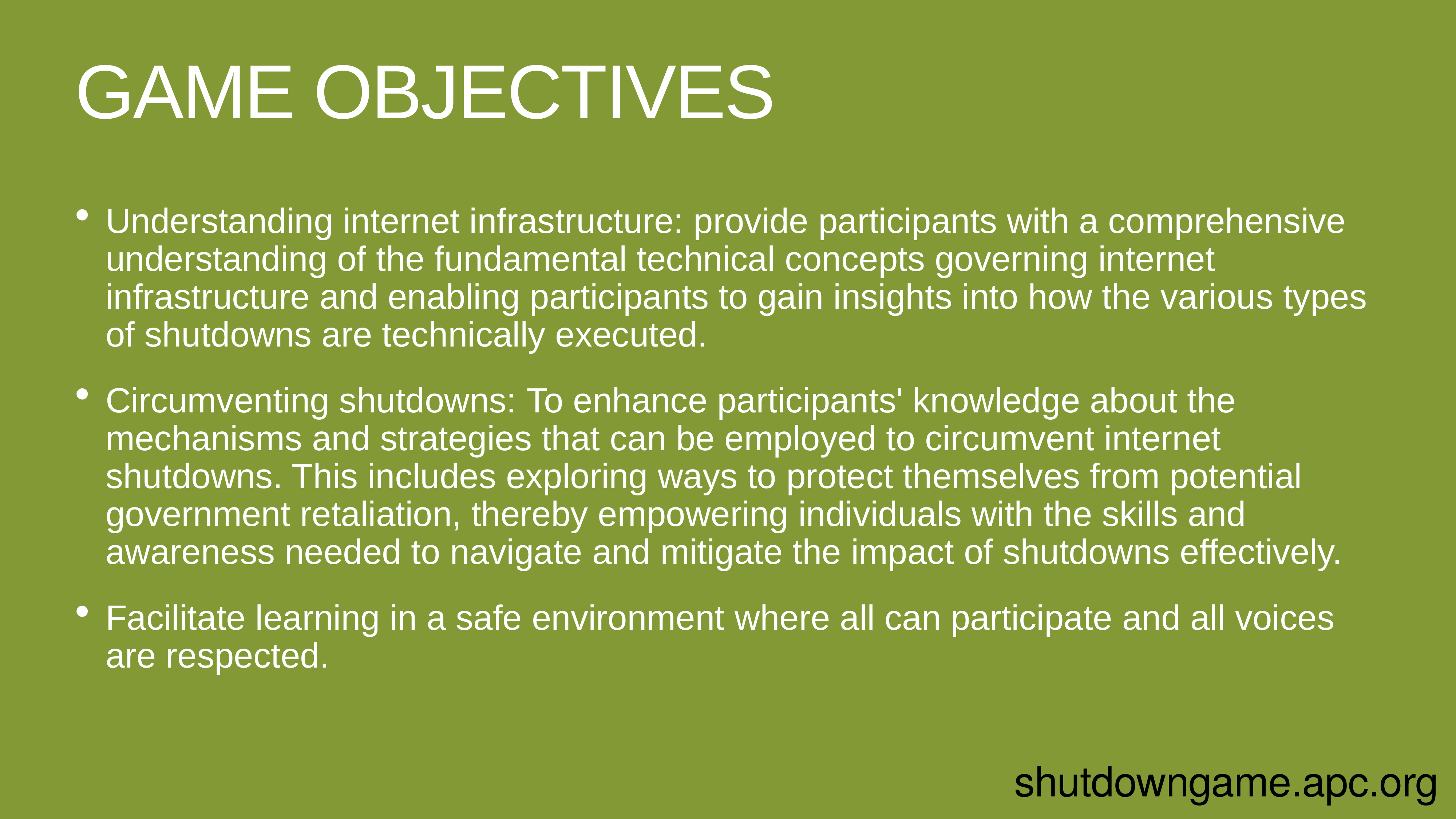

# Game Objectives
Understanding internet infrastructure: provide participants with a comprehensive understanding of the fundamental technical concepts governing internet infrastructure and enabling participants to gain insights into how the various types of shutdowns are technically executed.
Circumventing shutdowns: To enhance participants' knowledge about the mechanisms and strategies that can be employed to circumvent internet shutdowns. This includes exploring ways to protect themselves from potential government retaliation, thereby empowering individuals with the skills and awareness needed to navigate and mitigate the impact of shutdowns effectively.
Facilitate learning in a safe environment where all can participate and all voices are respected.
shutdowngame.apc.org